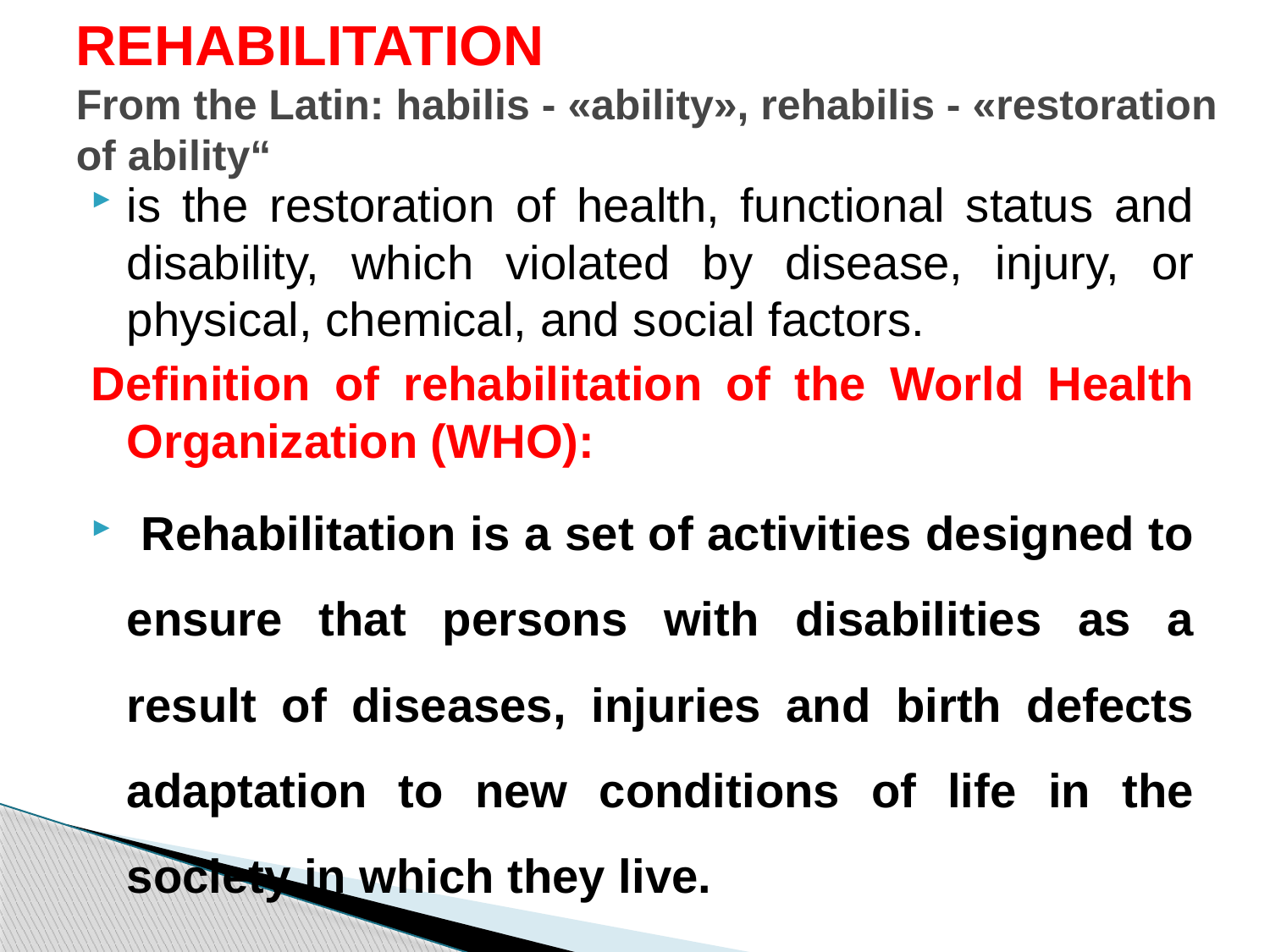

# REHABILITATION From the Latin: habilis - «ability», rehabilis - «restoration of ability“
is the restoration of health, functional status and disability, which violated by disease, injury, or physical, chemical, and social factors.
Definition of rehabilitation of the World Health Organization (WHO):
 Rehabilitation is a set of activities designed to ensure that persons with disabilities as a result of diseases, injuries and birth defects adaptation to new conditions of life in the society in which they live.